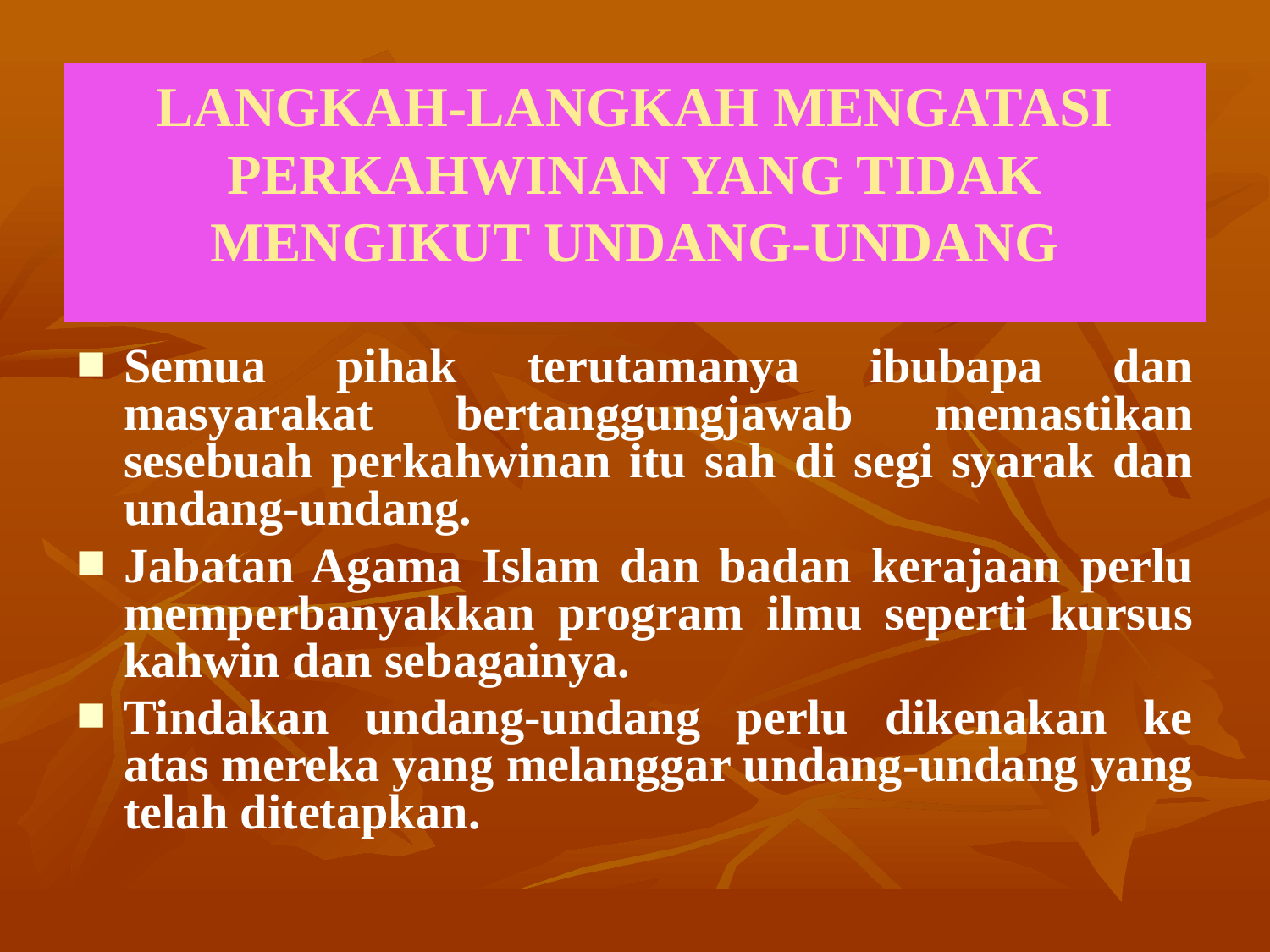

# LANGKAH-LANGKAH MENGATASI PERKAHWINAN YANG TIDAK MENGIKUT UNDANG-UNDANG
Semua pihak terutamanya ibubapa dan masyarakat bertanggungjawab memastikan sesebuah perkahwinan itu sah di segi syarak dan undang-undang.
Jabatan Agama Islam dan badan kerajaan perlu memperbanyakkan program ilmu seperti kursus kahwin dan sebagainya.
Tindakan undang-undang perlu dikenakan ke atas mereka yang melanggar undang-undang yang telah ditetapkan.